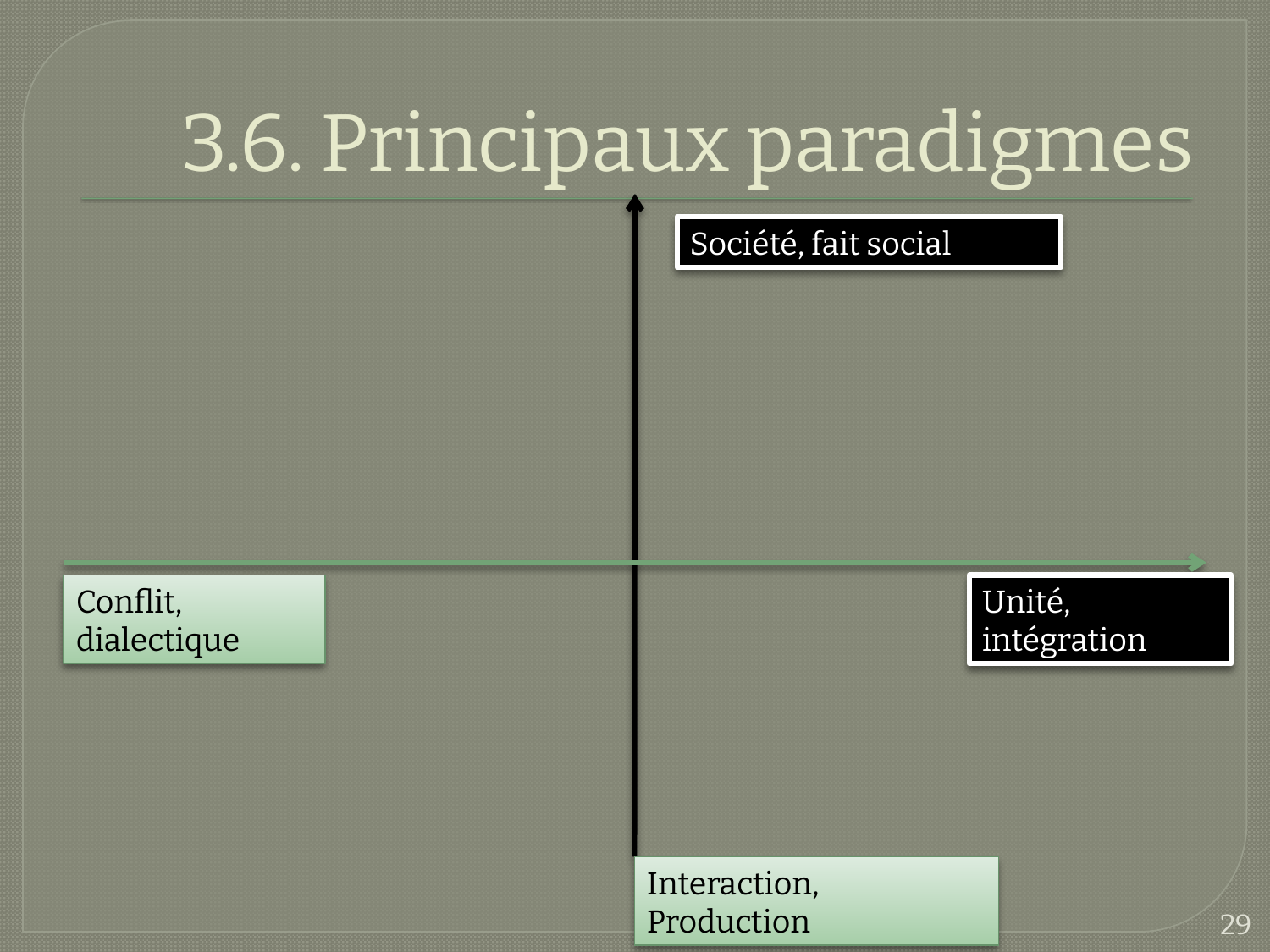

# 3.6. Principaux paradigmes
Société, fait social
Conflit, dialectique
Unité, intégration
Interaction, Production
29